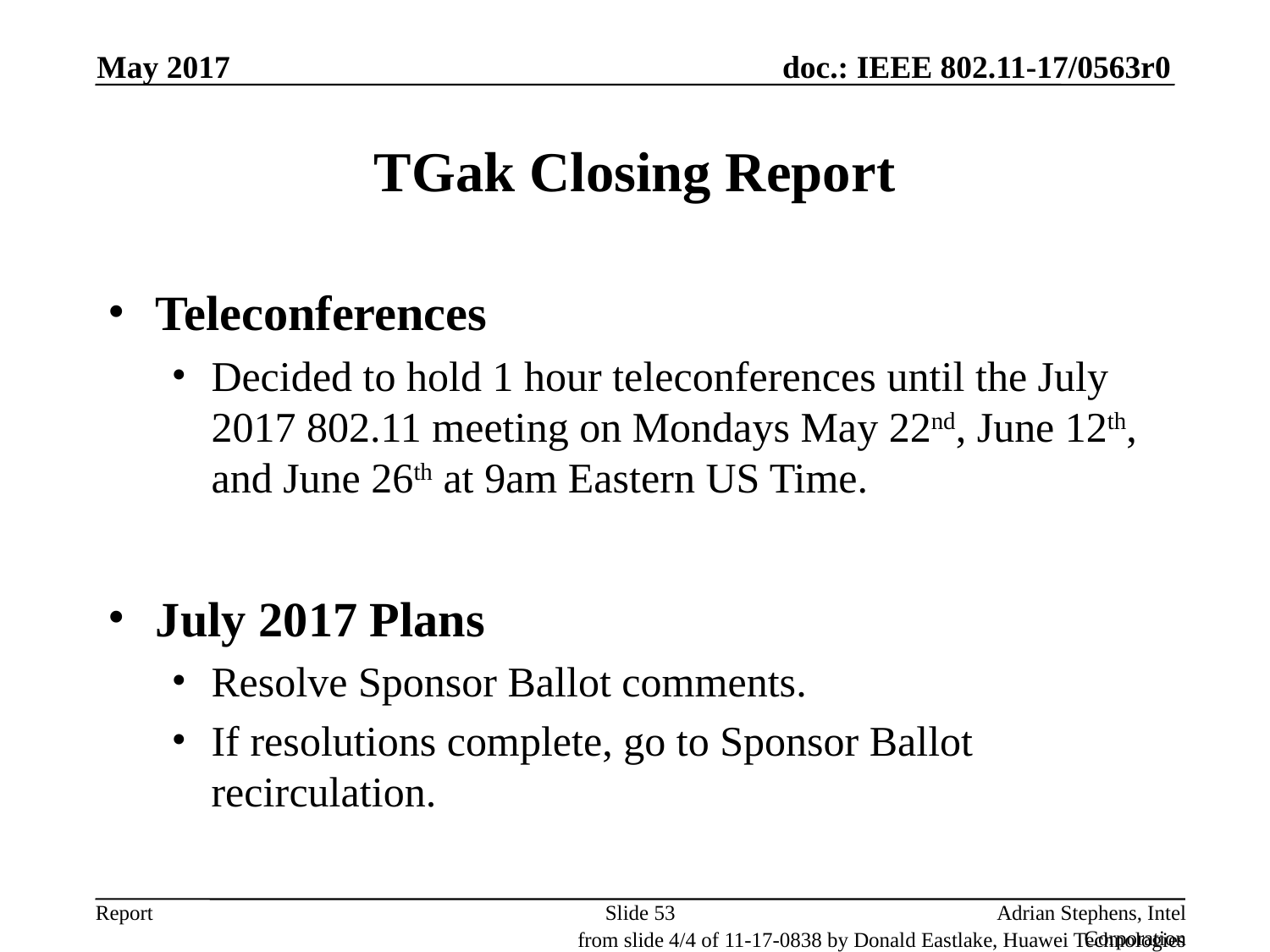

May 2017
# TGak Closing Report
Teleconferences
Decided to hold 1 hour teleconferences until the July 2017 802.11 meeting on Mondays May 22nd, June 12th, and June 26th at 9am Eastern US Time.

July 2017 Plans
Resolve Sponsor Ballot comments.
If resolutions complete, go to Sponsor Ballot recirculation.

Slide 53
Adrian Stephens, Intel Corporation
from slide 4/4 of 11-17-0838 by Donald Eastlake, Huawei Technologies